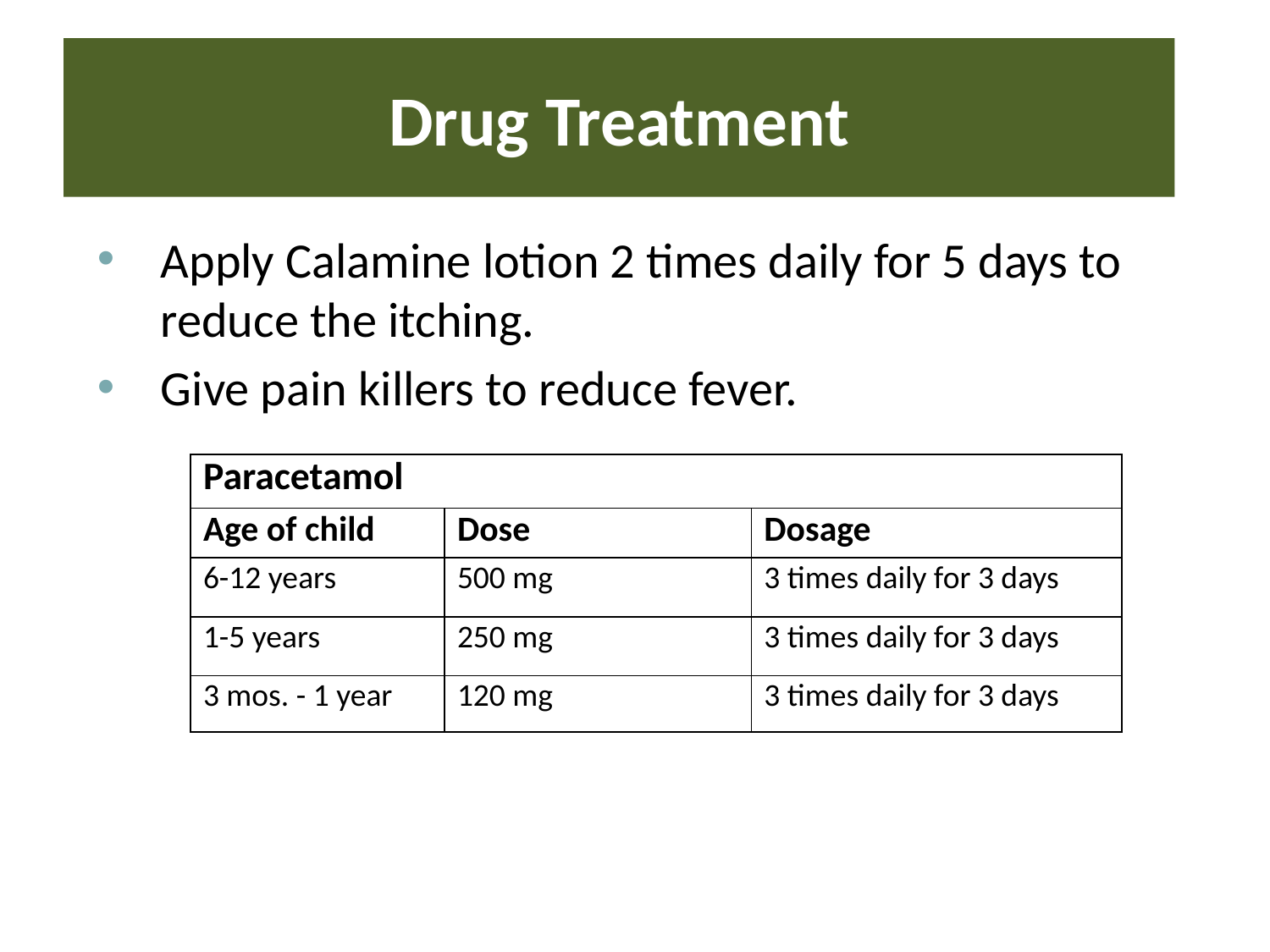

# Drug Treatment
Apply Calamine lotion 2 times daily for 5 days to reduce the itching.
Give pain killers to reduce fever.

| Paracetamol |  |  |
| --- | --- | --- |
| Age of child | Dose | Dosage |
| 6-12 years | 500 mg | 3 times daily for 3 days |
| 1-5 years | 250 mg | 3 times daily for 3 days |
| 3 mos. - 1 year | 120 mg | 3 times daily for 3 days |